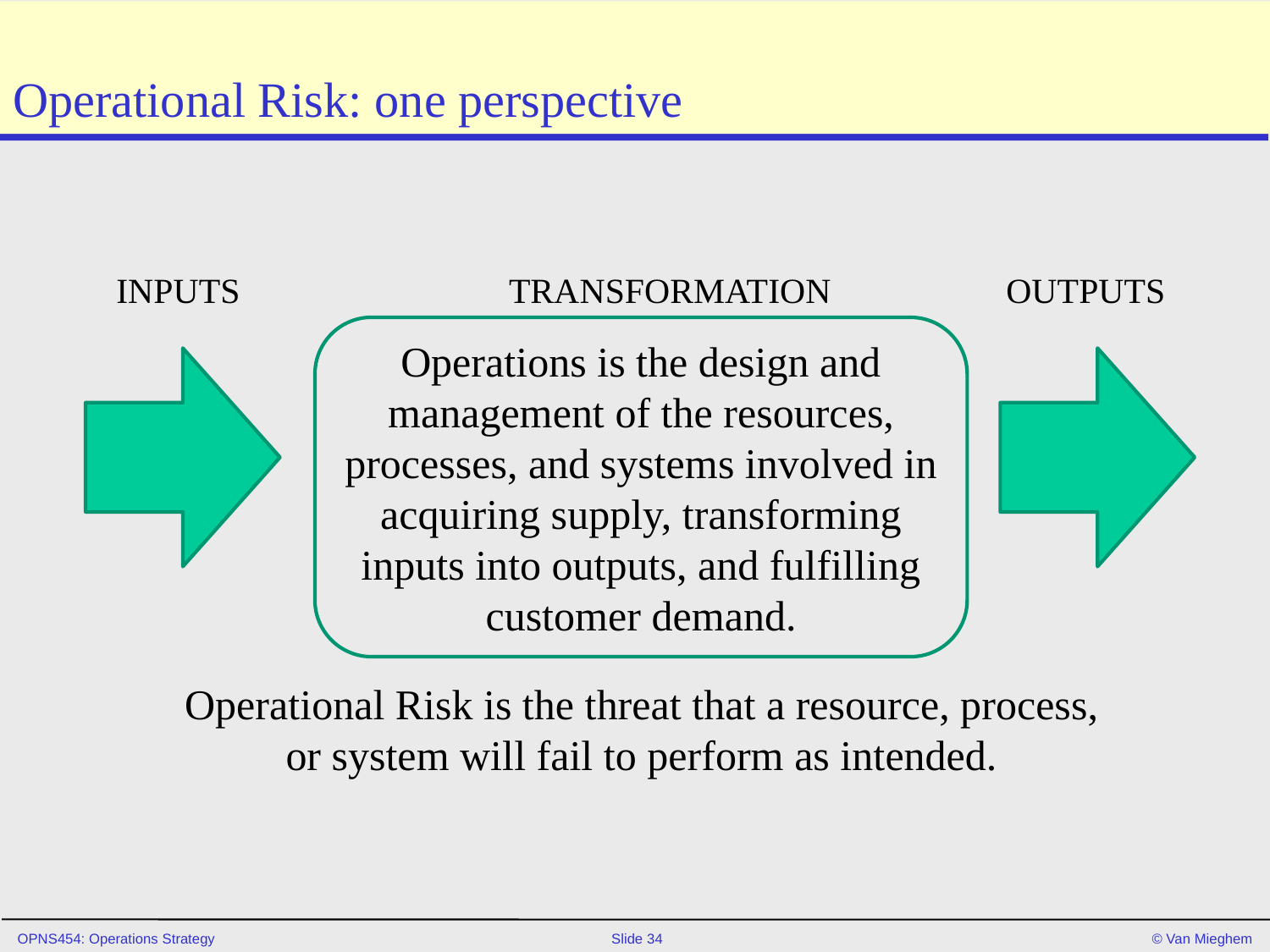

# Operational Risk: one perspective
INPUTS
TRANSFORMATION
OUTPUTS
Operations is the design and management of the resources, processes, and systems involved in acquiring supply, transforming inputs into outputs, and fulfilling customer demand.

Operational Risk is the threat that a resource, process, or system will fail to perform as intended.